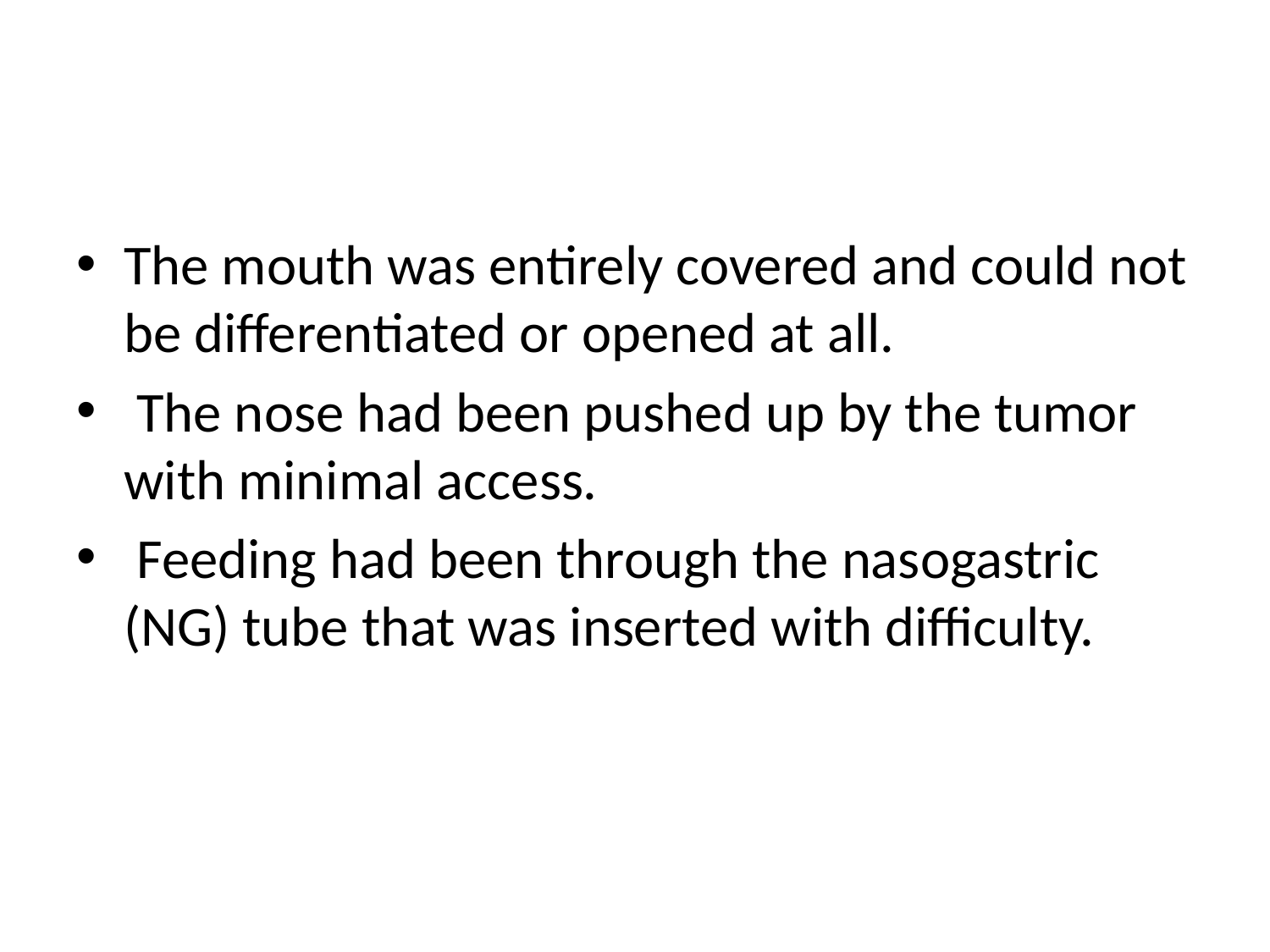

#
The mouth was entirely covered and could not be differentiated or opened at all.
 The nose had been pushed up by the tumor with minimal access.
 Feeding had been through the nasogastric (NG) tube that was inserted with difficulty.